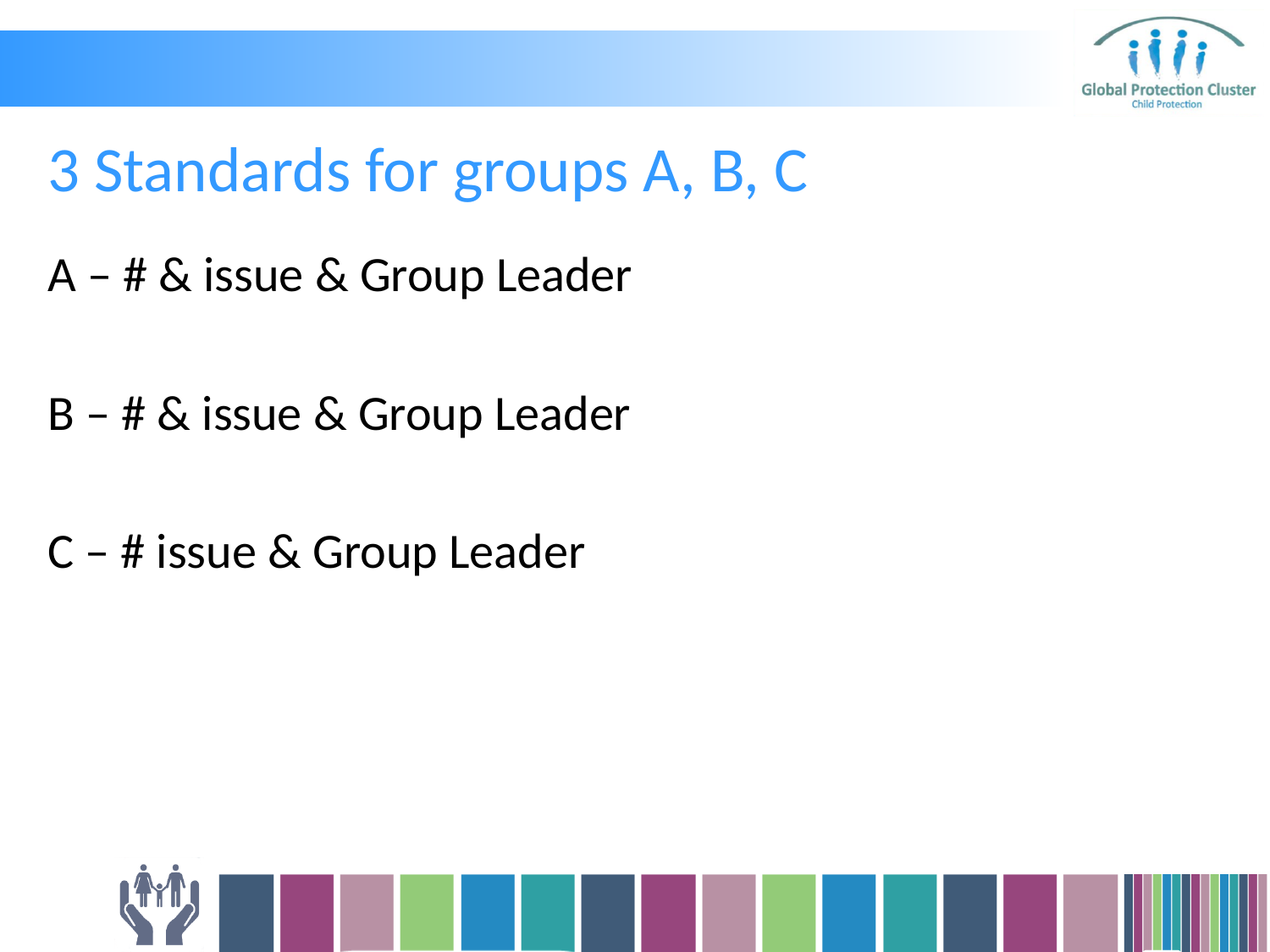

# 3 Standards for groups A, B, C
A – # & issue & Group Leader

B – # & issue & Group Leader

C – # issue & Group Leader